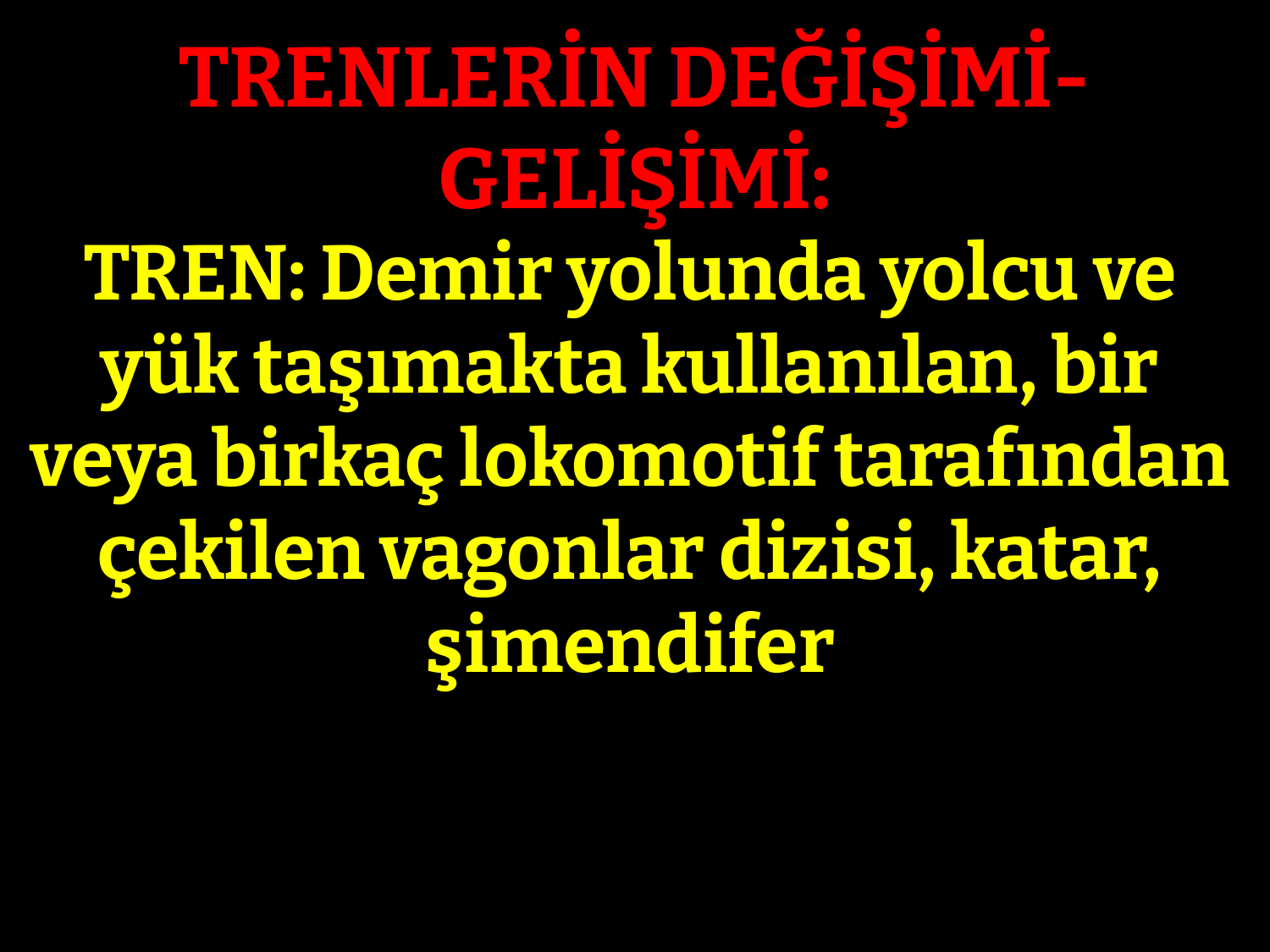

TRENLERİN DEĞİŞİMİ-GELİŞİMİ:
TREN: Demir yolunda yolcu ve yük taşımakta kullanılan, bir veya birkaç lokomotif tarafından çekilen vagonlar dizisi, katar, şimendifer
#